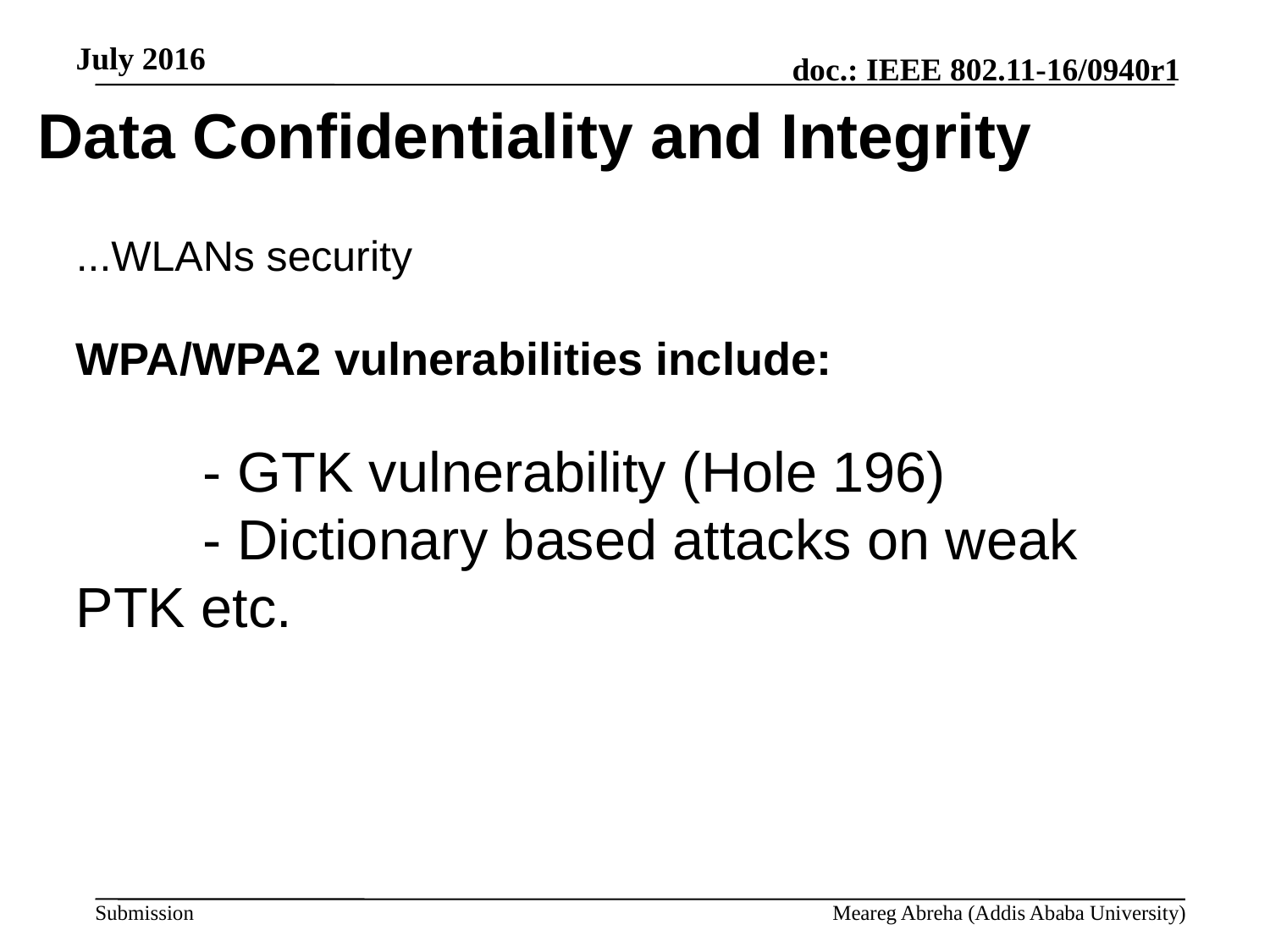

July 2016

Data Confidentiality and Integrity
...WLANs security

WPA/WPA2 vulnerabilities include:

	- GTK vulnerability (Hole 196)
	- Dictionary based attacks on weak PTK etc.

Meareg Abreha (Addis Ababa University)